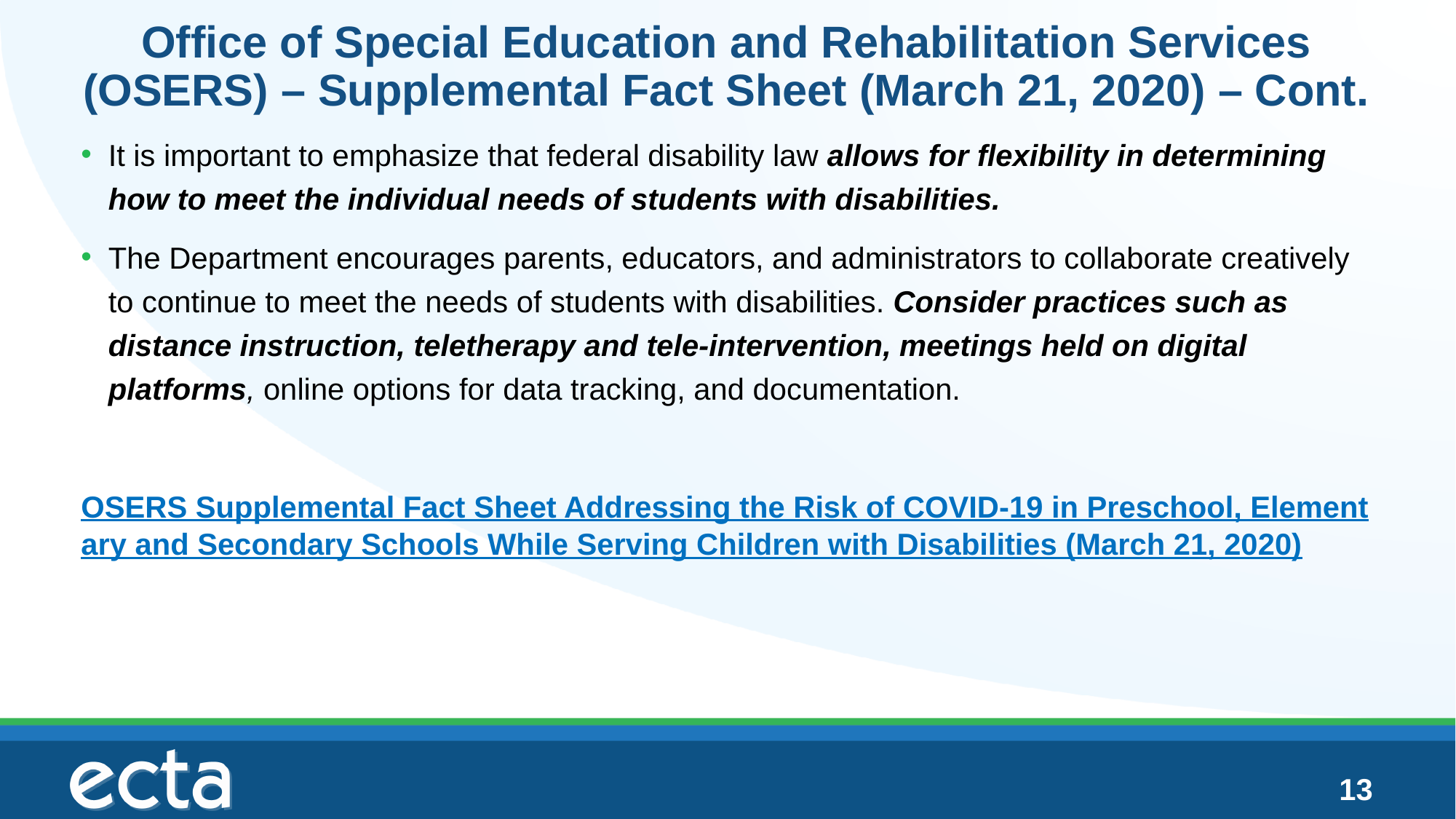

# Office of Special Education and Rehabilitation Services (OSERS) – Supplemental Fact Sheet (March 21, 2020) – Cont.
It is important to emphasize that federal disability law allows for flexibility in determining how to meet the individual needs of students with disabilities.
The Department encourages parents, educators, and administrators to collaborate creatively to continue to meet the needs of students with disabilities. Consider practices such as distance instruction, teletherapy and tele-intervention, meetings held on digital platforms, online options for data tracking, and documentation.

OSERS Supplemental Fact Sheet Addressing the Risk of COVID-19 in Preschool, Elementary and Secondary Schools While Serving Children with Disabilities (March 21, 2020)
13